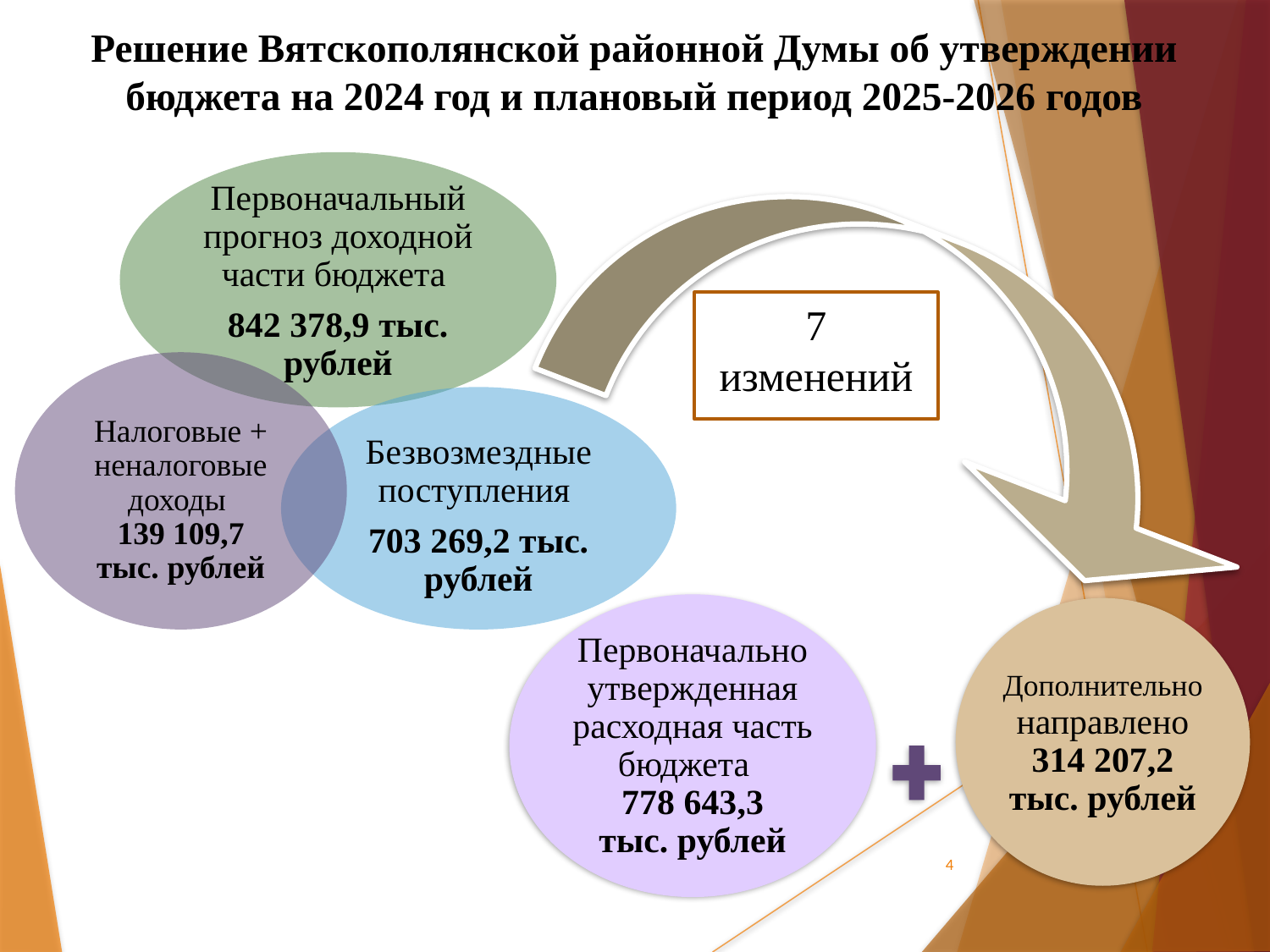

# Решение Вятскополянской районной Думы об утверждении бюджета на 2024 год и плановый период 2025-2026 годов

Первоначальный прогноз доходной части бюджета
842 378,9 тыс. рублей
Безвозмездные поступления
703 269,2 тыс. рублей
Налоговые + неналоговые доходы
139 109,7
тыс. рублей

7
изменений
Первоначально утвержденная расходная часть бюджета
778 643,3
тыс. рублей

Дополнительно направлено
314 207,2 тыс. рублей
4